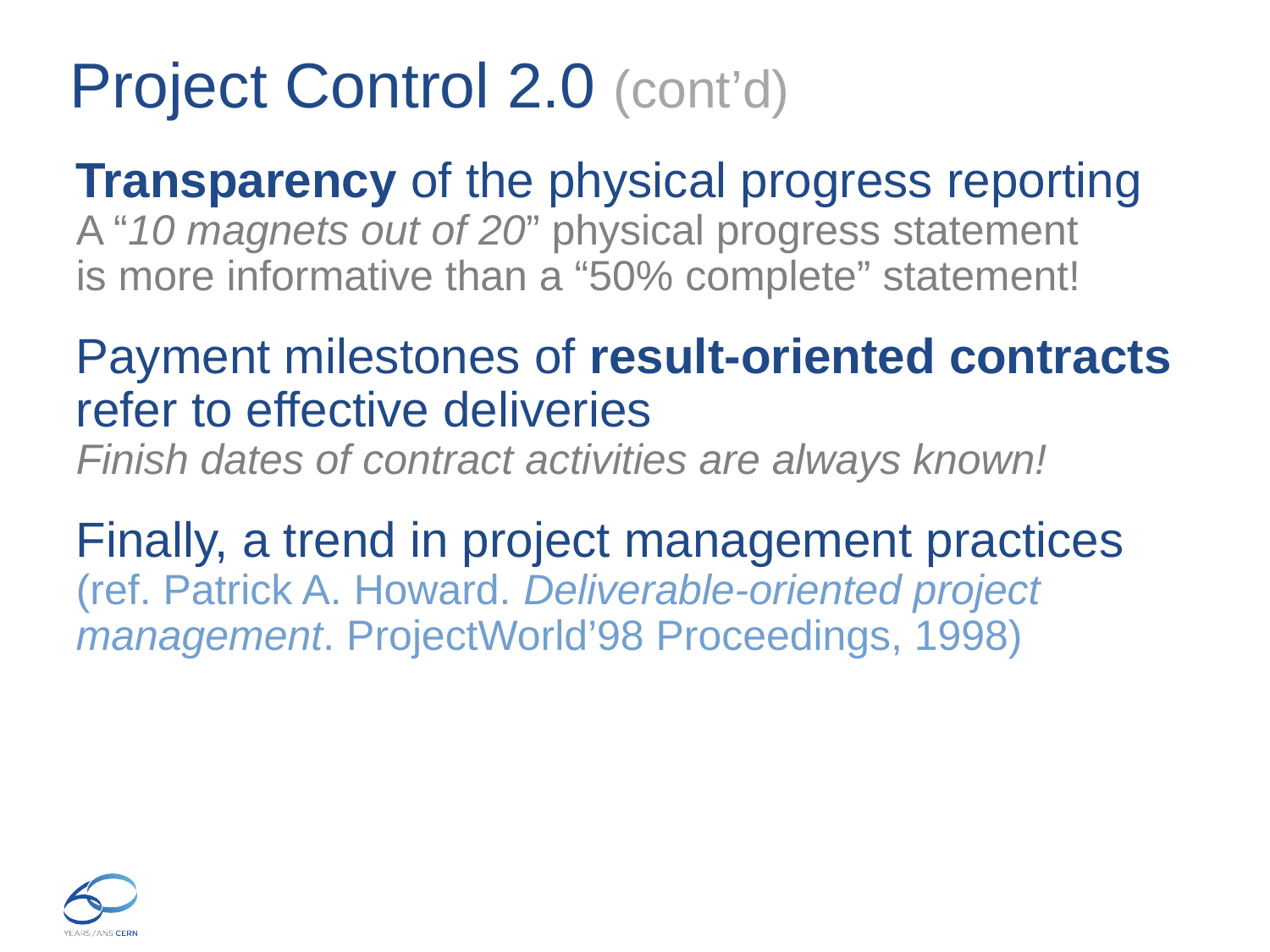

# Project Control 2.0 (cont’d)
Transparency of the physical progress reporting
A “10 magnets out of 20” physical progress statement
is more informative than a “50% complete” statement!
Payment milestones of result-oriented contracts refer to effective deliveries
Finish dates of contract activities are always known!
Finally, a trend in project management practices
(ref. Patrick A. Howard. Deliverable-oriented project management. ProjectWorld’98 Proceedings, 1998)